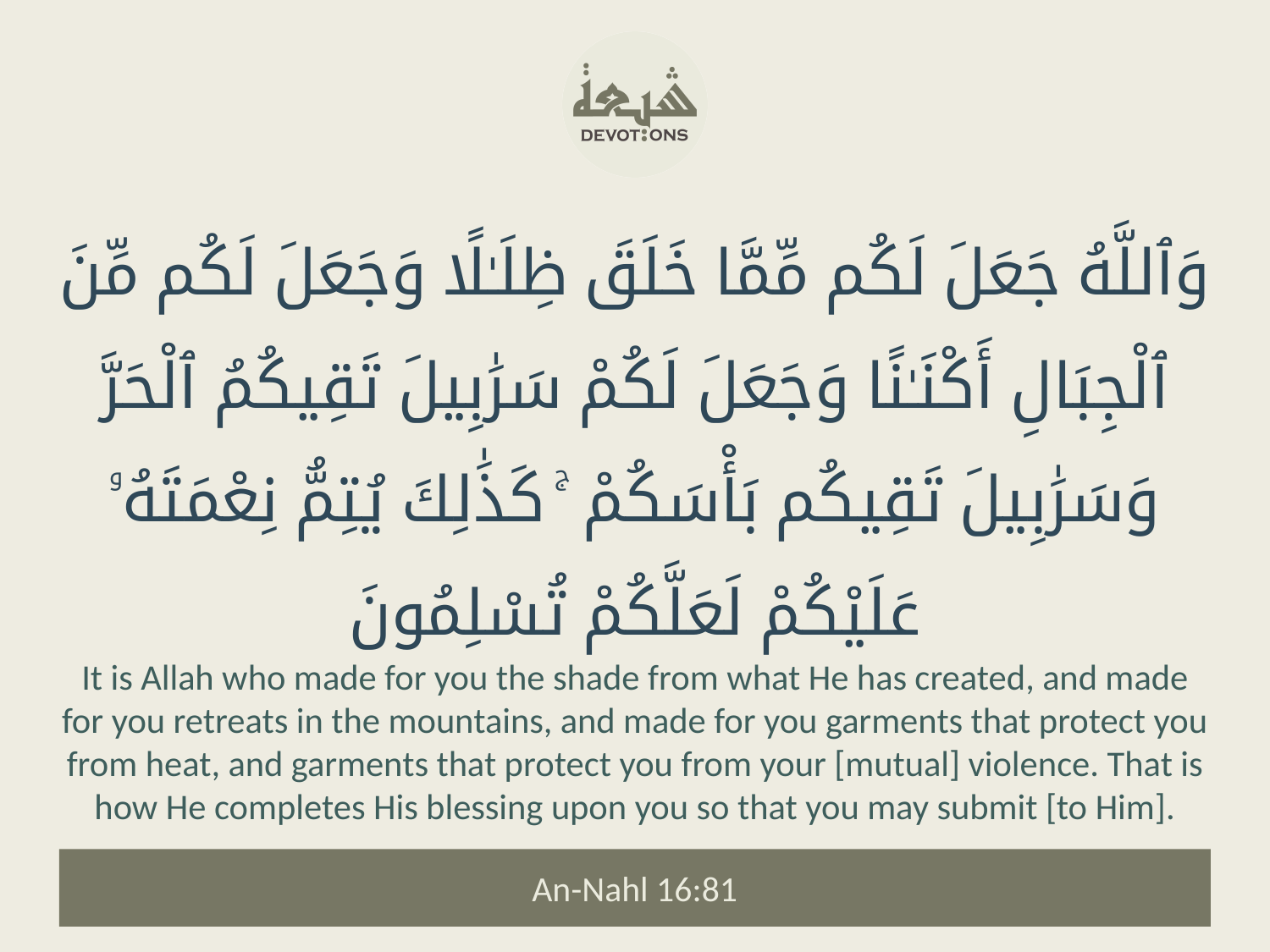

وَٱللَّهُ جَعَلَ لَكُم مِّمَّا خَلَقَ ظِلَـٰلًا وَجَعَلَ لَكُم مِّنَ ٱلْجِبَالِ أَكْنَـٰنًا وَجَعَلَ لَكُمْ سَرَٰبِيلَ تَقِيكُمُ ٱلْحَرَّ وَسَرَٰبِيلَ تَقِيكُم بَأْسَكُمْ ۚ كَذَٰلِكَ يُتِمُّ نِعْمَتَهُۥ عَلَيْكُمْ لَعَلَّكُمْ تُسْلِمُونَ
It is Allah who made for you the shade from what He has created, and made for you retreats in the mountains, and made for you garments that protect you from heat, and garments that protect you from your [mutual] violence. That is how He completes His blessing upon you so that you may submit [to Him].
An-Nahl 16:81